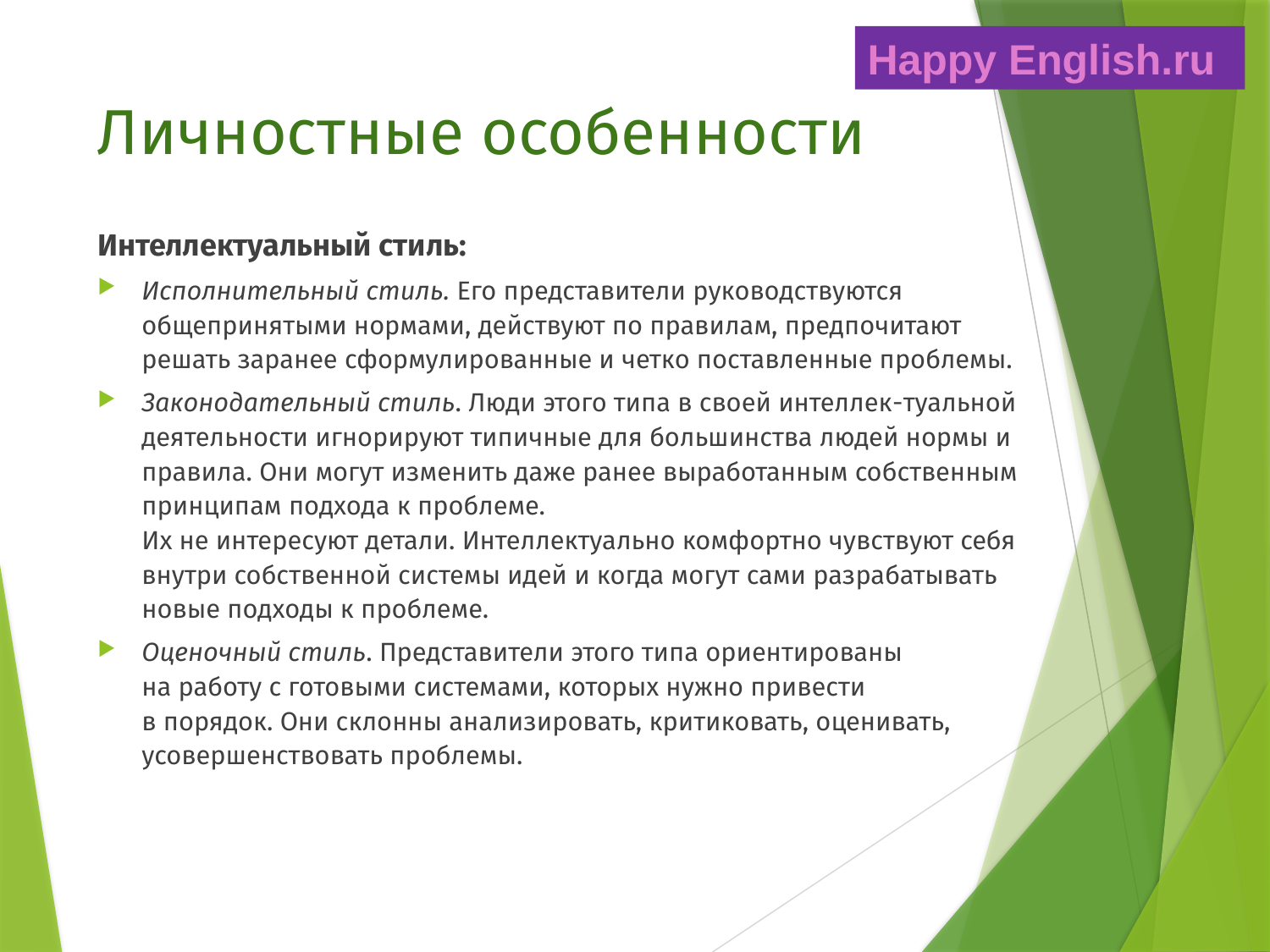

Happy English.ru
# Личностные особенности
Интеллектуальный стиль:
Исполнительный стиль. Его представители руководствуются общепринятыми нормами, действуют по правилам, предпочитают решать заранее сформулированные и четко поставленные проблемы.
Законодательный стиль. Люди этого типа в своей интеллек-туальной деятельности игнорируют типичные для большинства людей нормы и правила. Они могут изменить даже ранее выработанным собственным принципам подхода к проблеме.
Их не интересуют детали. Интеллектуально комфортно чувствуют себя внутри собственной системы идей и когда могут сами разрабатывать новые подходы к проблеме.
Оценочный стиль. Представители этого типа ориентированы
на работу с готовыми системами, которых нужно привести
в порядок. Они склонны анализировать, критиковать, оценивать, усовершенствовать проблемы.